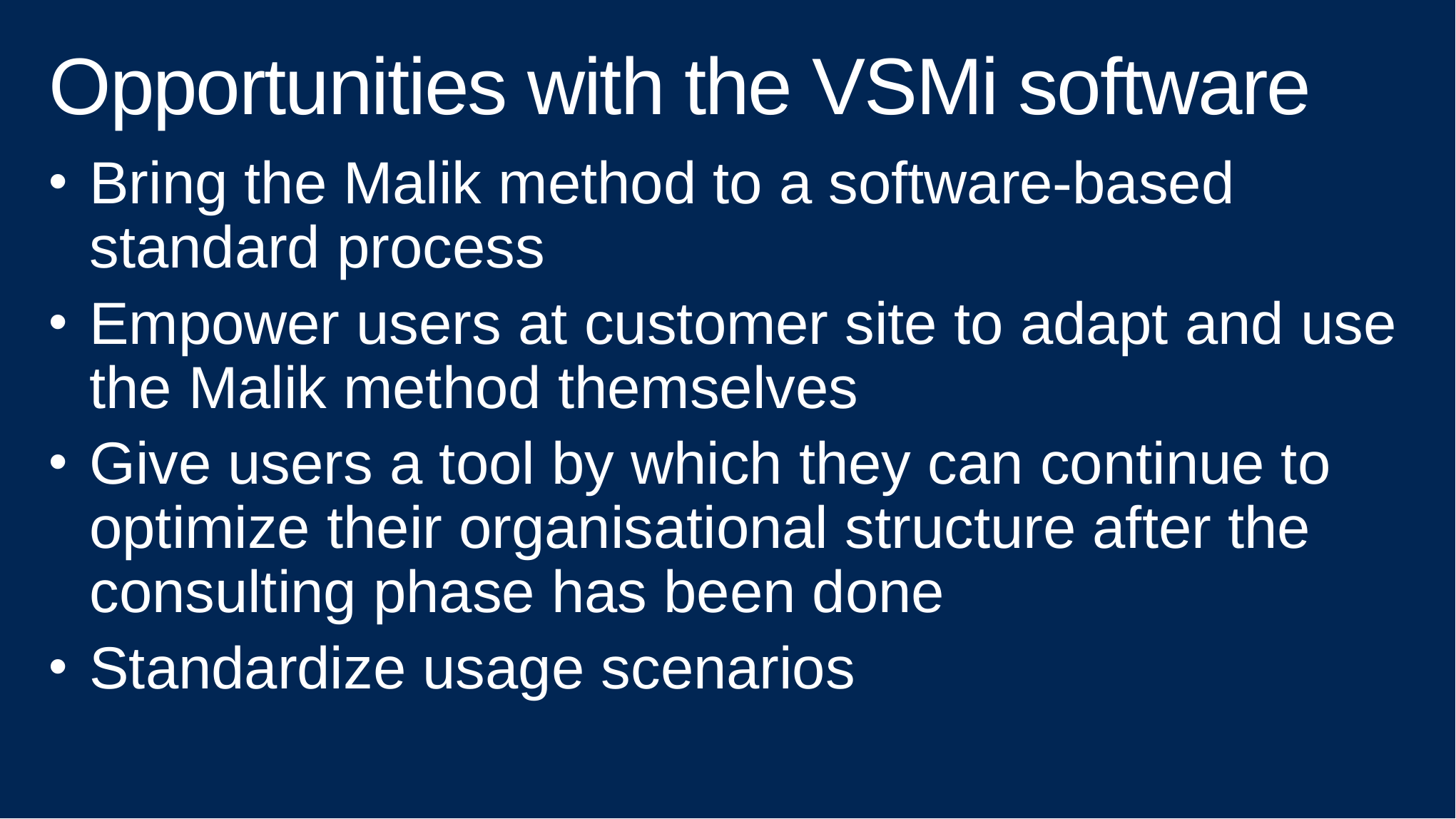

# Opportunities with the VSMi software
Bring the Malik method to a software-based standard process
Empower users at customer site to adapt and use the Malik method themselves
Give users a tool by which they can continue to optimize their organisational structure after the consulting phase has been done
Standardize usage scenarios